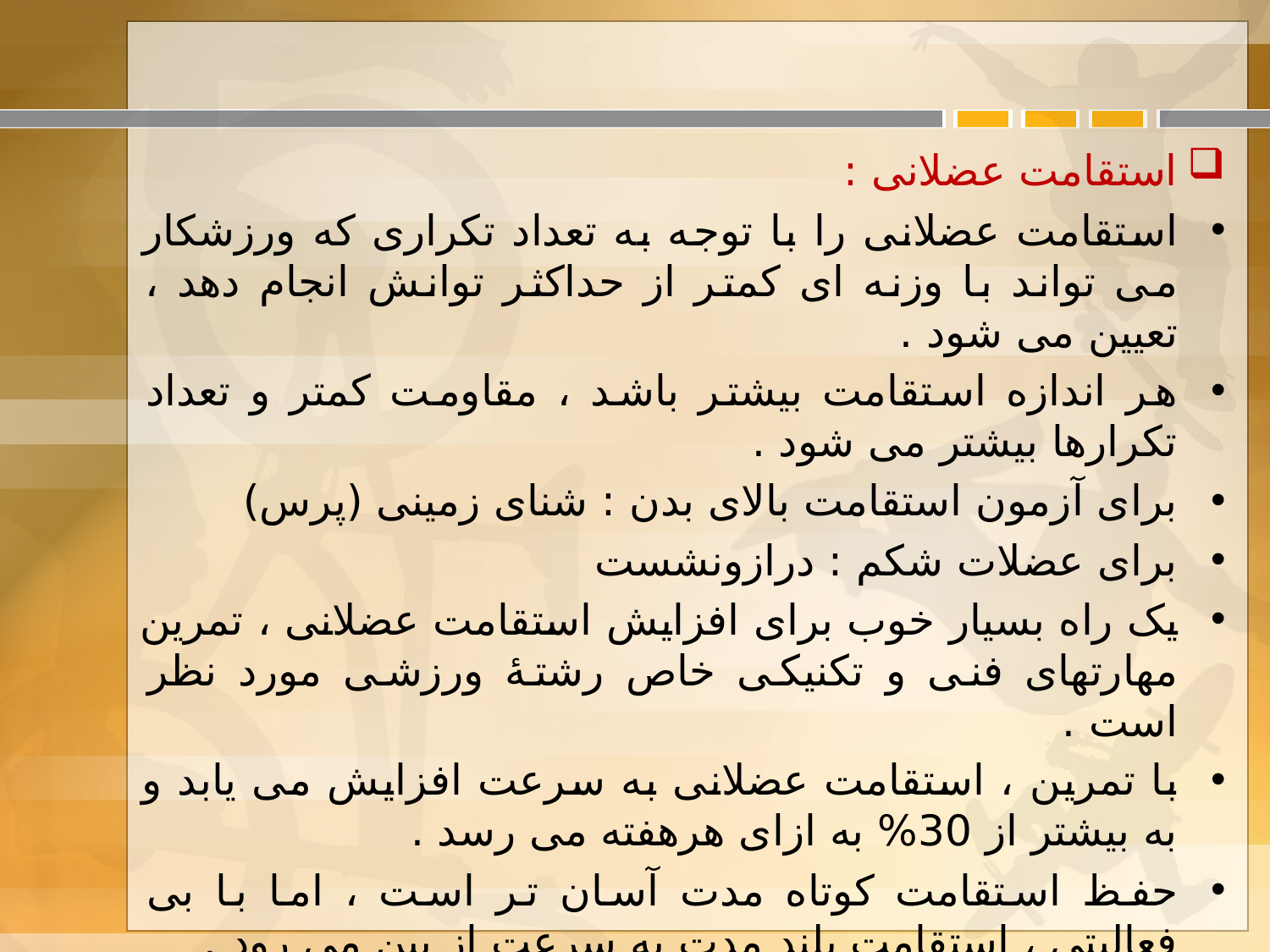

#
استقامت عضلانی :
استقامت عضلانی را با توجه به تعداد تکراری که ورزشکار می تواند با وزنه ای کمتر از حداکثر توانش انجام دهد ، تعیین می شود .
هر اندازه استقامت بیشتر باشد ، مقاومت کمتر و تعداد تکرارها بیشتر می شود .
برای آزمون استقامت بالای بدن : شنای زمینی (پرس)
برای عضلات شکم : درازونشست
یک راه بسیار خوب برای افزایش استقامت عضلانی ، تمرین مهارتهای فنی و تکنیکی خاص رشتۀ ورزشی مورد نظر است .
با تمرین ، استقامت عضلانی به سرعت افزایش می یابد و به بیشتر از 30% به ازای هرهفته می رسد .
حفظ استقامت کوتاه مدت آسان تر است ، اما با بی فعالیتی ، استقامت بلند مدت به سرعت از بین می رود .